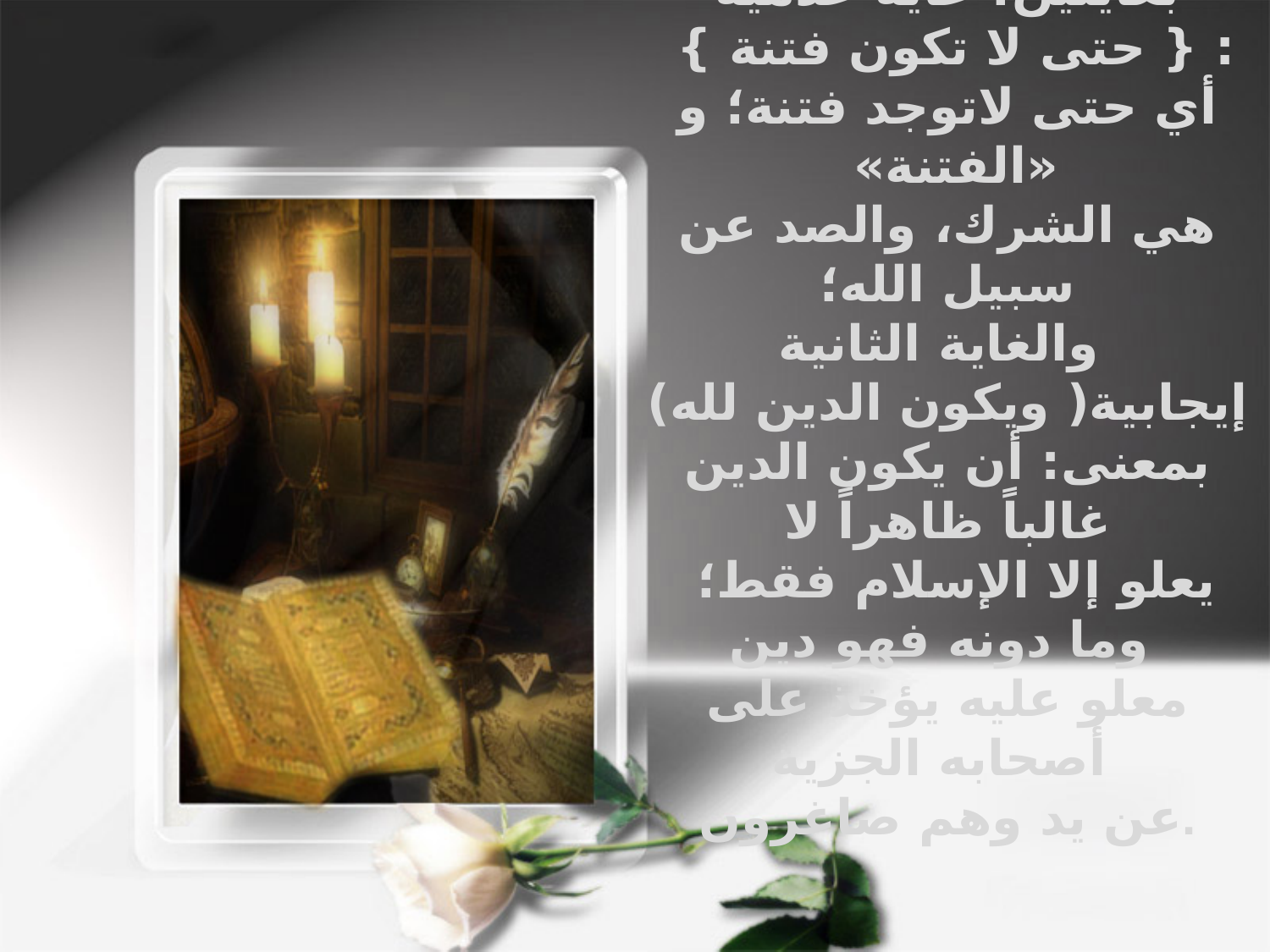

من فوائد الآية:
 أن الأمر بقتالهم مقيد بغايتين؛ غاية عدمية
: { حتى لا تكون فتنة }
أي حتى لاتوجد فتنة؛ و «الفتنة»
هي الشرك، والصد عن سبيل الله؛
 والغاية الثانية إيجابية( ويكون الدين لله)
بمعنى: أن يكون الدين غالباً ظاهراً لا
 يعلو إلا الإسلام فقط؛ وما دونه فهو دين
معلو عليه يؤخذ على أصحابه الجزية
عن يد وهم صاغرون.